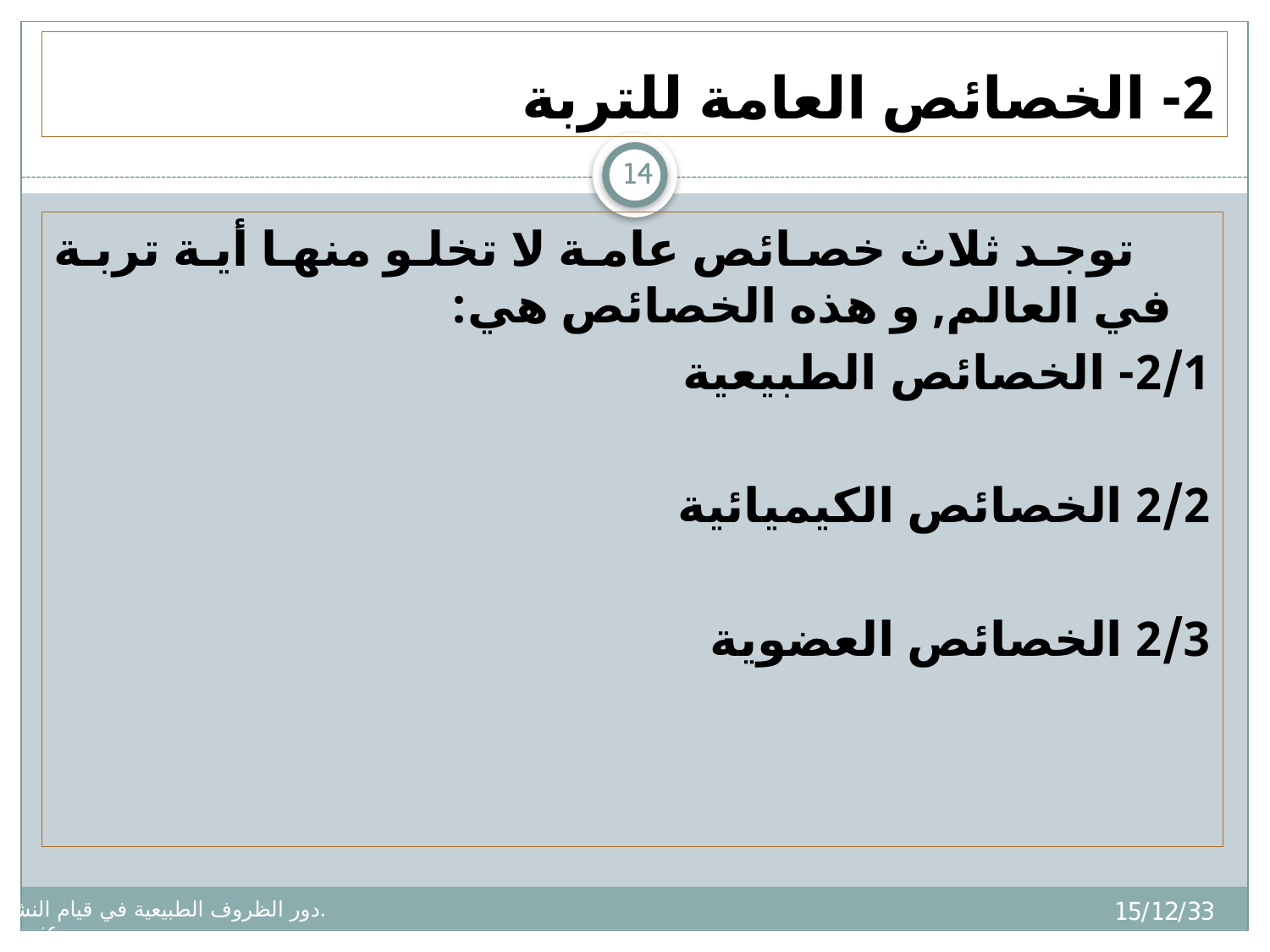

# 2- الخصائص العامة للتربة
14
      توجد ثلاث خصائص عامة لا تخلو منها أية تربة في العالم, و هذه الخصائص هي:
2/1- الخصائص الطبيعية

2/2 الخصائص الكيميائية

2/3 الخصائص العضوية
15/12/33
دور الظروف الطبيعية في قيام النشاط البشري       د. عنبره بنت خميس بلال